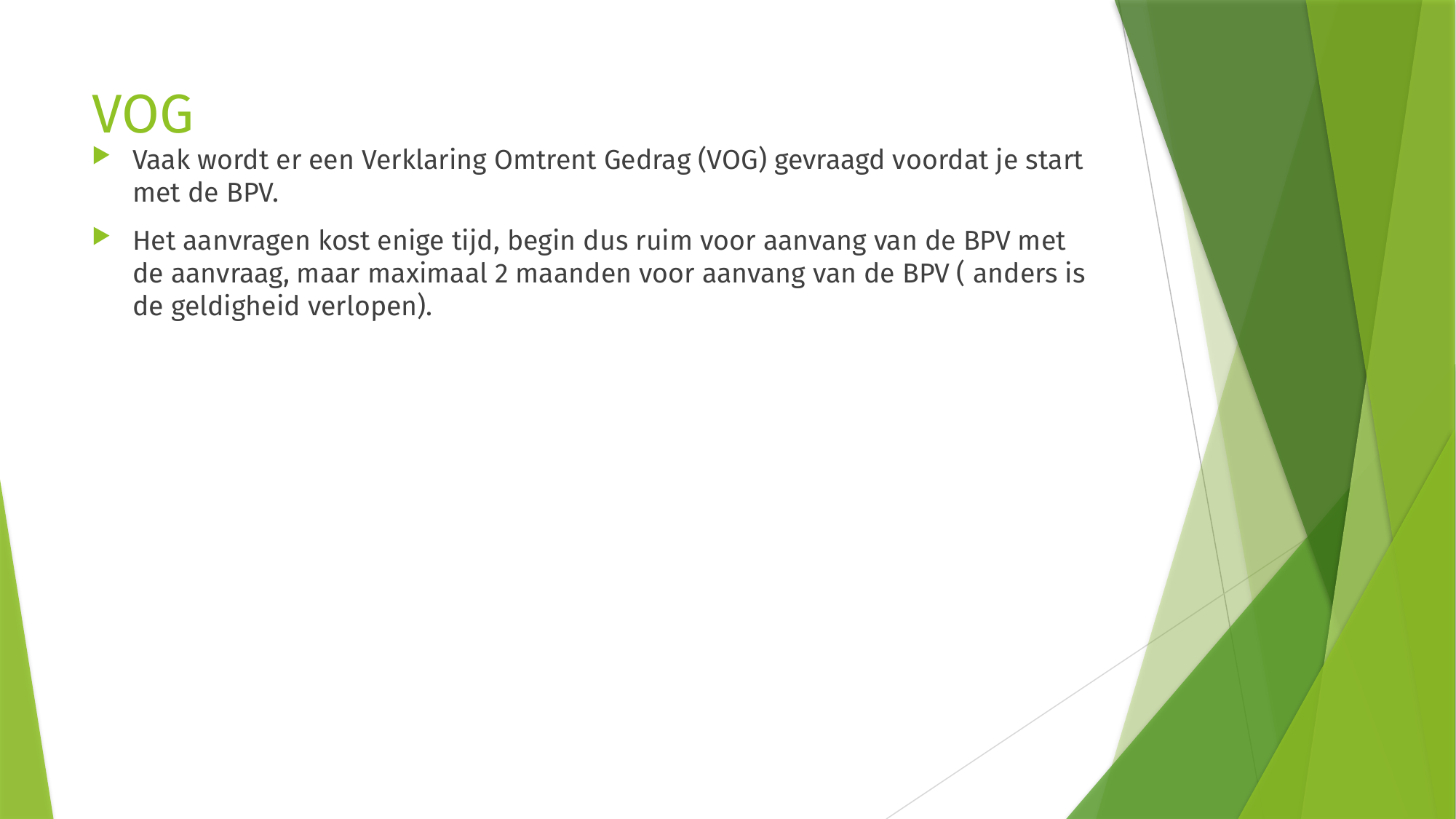

# VOG
Vaak wordt er een Verklaring Omtrent Gedrag (VOG) gevraagd voordat je start met de BPV.
Het aanvragen kost enige tijd, begin dus ruim voor aanvang van de BPV met de aanvraag, maar maximaal 2 maanden voor aanvang van de BPV ( anders is de geldigheid verlopen).